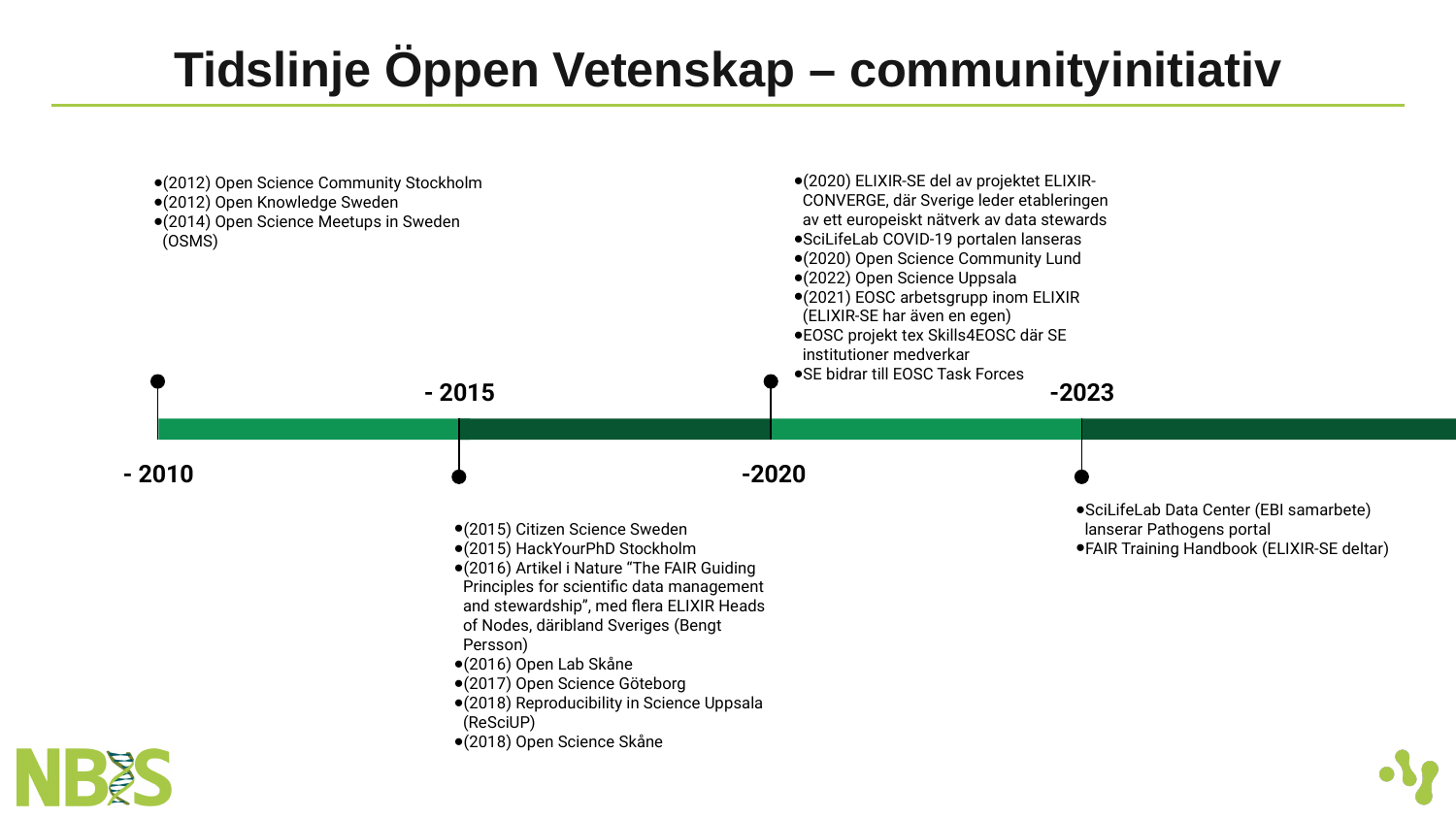

# Tidslinje Öppen Vetenskap – communityinitiativ

(2020) ELIXIR-SE del av projektet ELIXIR-CONVERGE, där Sverige leder etableringen av ett europeiskt nätverk av data stewards
SciLifeLab COVID-19 portalen lanseras
(2020) Open Science Community Lund
(2022) Open Science Uppsala
(2021) EOSC arbetsgrupp inom ELIXIR (ELIXIR-SE har även en egen)
EOSC projekt tex Skills4EOSC där SE institutioner medverkar
SE bidrar till EOSC Task Forces

-2020

(2012) Open Science Community Stockholm
(2012) Open Knowledge Sweden
(2014) Open Science Meetups in Sweden (OSMS)

- 2010

- 2015

(2015) Citizen Science Sweden
(2015) HackYourPhD Stockholm
(2016) Artikel i Nature “The FAIR Guiding Principles for scientific data management and stewardship”, med flera ELIXIR Heads of Nodes, däribland Sveriges (Bengt Persson)
(2016) Open Lab Skåne
(2017) Open Science Göteborg
(2018) Reproducibility in Science Uppsala (ReSciUP)
(2018) Open Science Skåne

-2023

SciLifeLab Data Center (EBI samarbete) lanserar Pathogens portal
FAIR Training Handbook (ELIXIR-SE deltar)